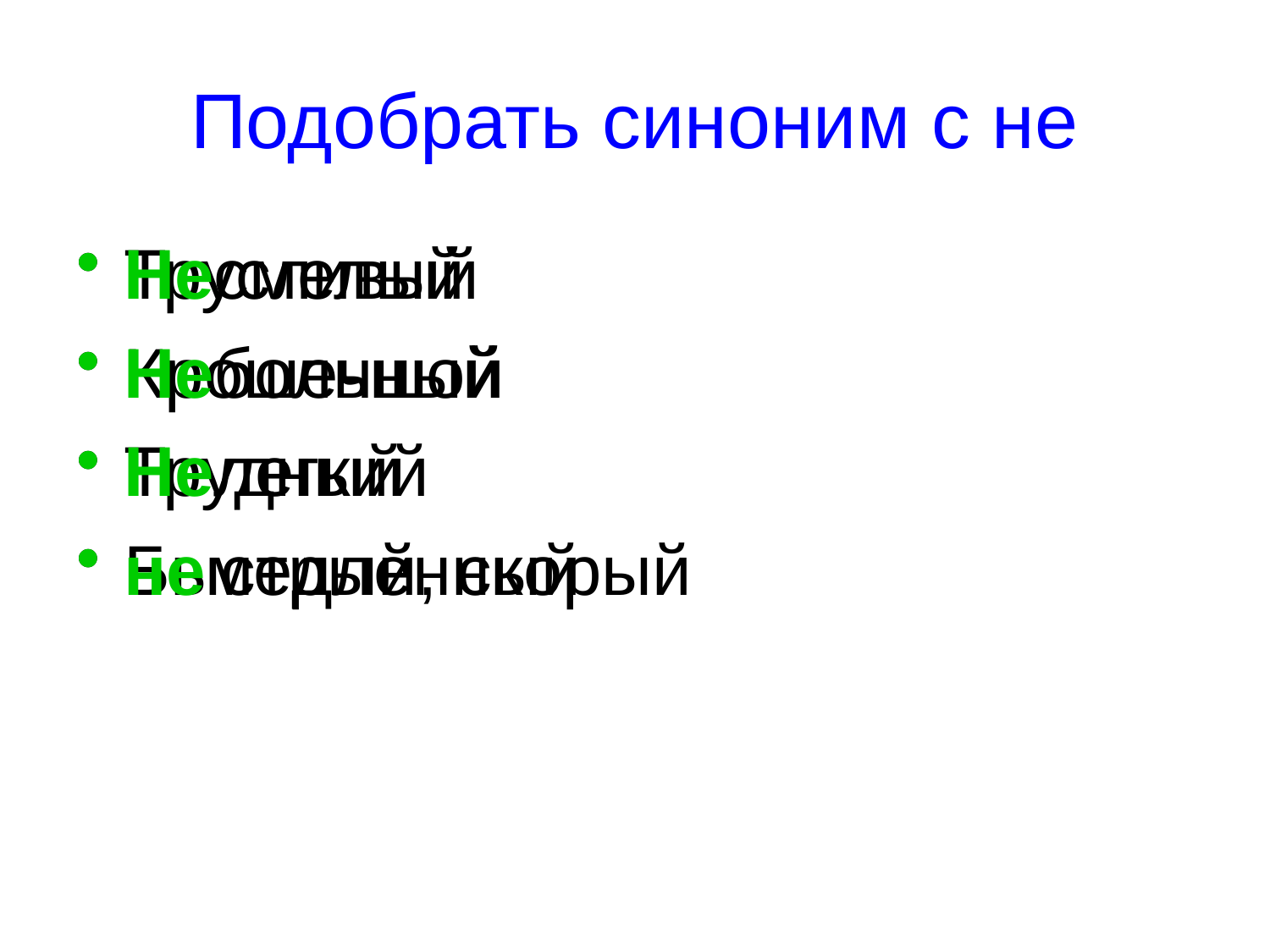

# Подобрать синоним с не
Трусливый
Крошечный
Трудный
Быстрый, скорый
Несмелый
Небольшой
Нелегкий
немедленный